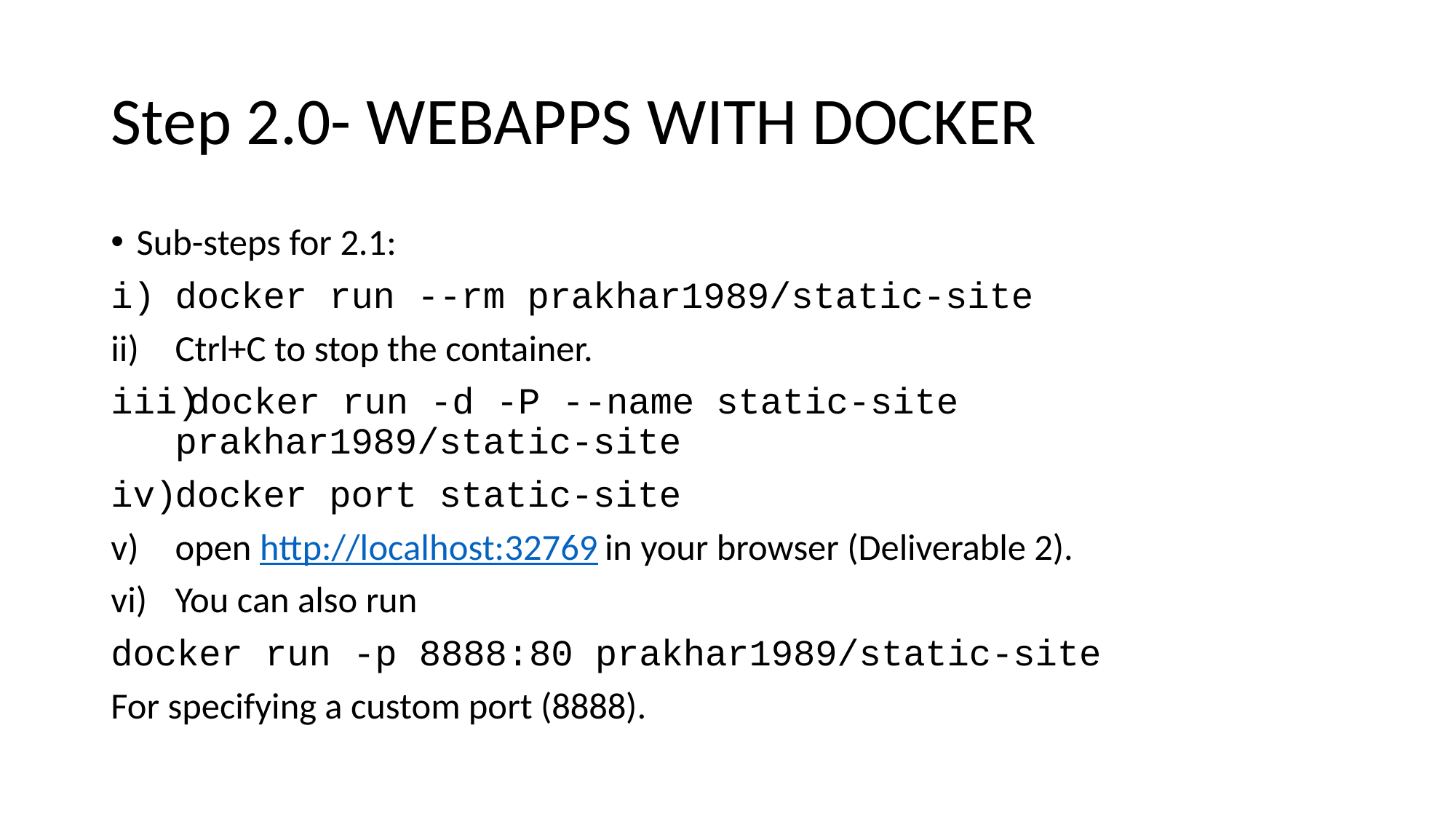

# Step 2.0- WEBAPPS WITH DOCKER
Sub-steps for 2.1:
docker run --rm prakhar1989/static-site
Ctrl+C to stop the container.
docker run -d -P --name static-site prakhar1989/static-site
docker port static-site
open http://localhost:32769 in your browser (Deliverable 2).
You can also run
docker run -p 8888:80 prakhar1989/static-site
For specifying a custom port (8888).